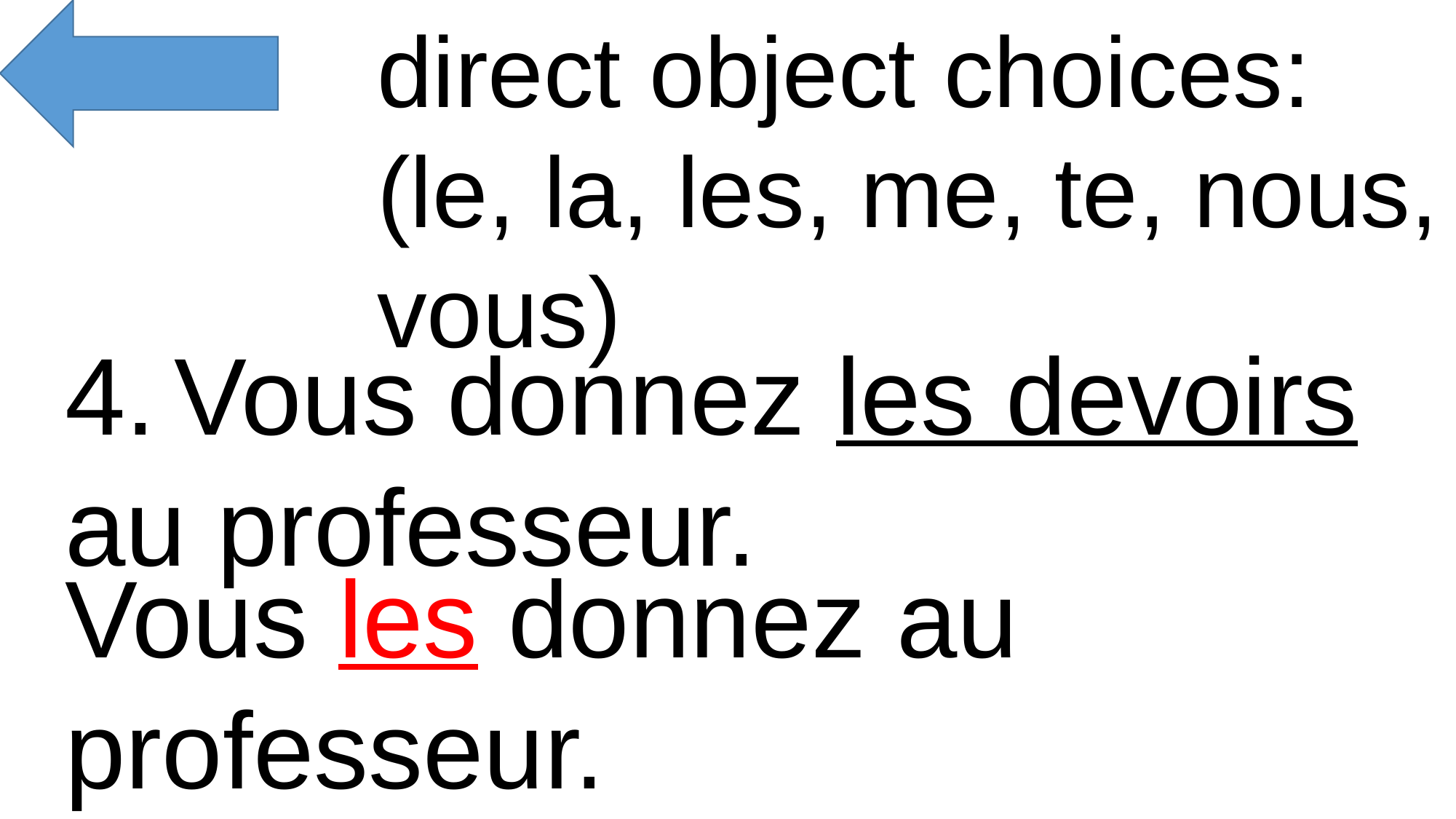

direct object choices:
(le, la, les, me, te, nous, vous)
4.	Vous donnez les devoirs au professeur.
Vous les donnez au professeur.
(You give them to the teacher)